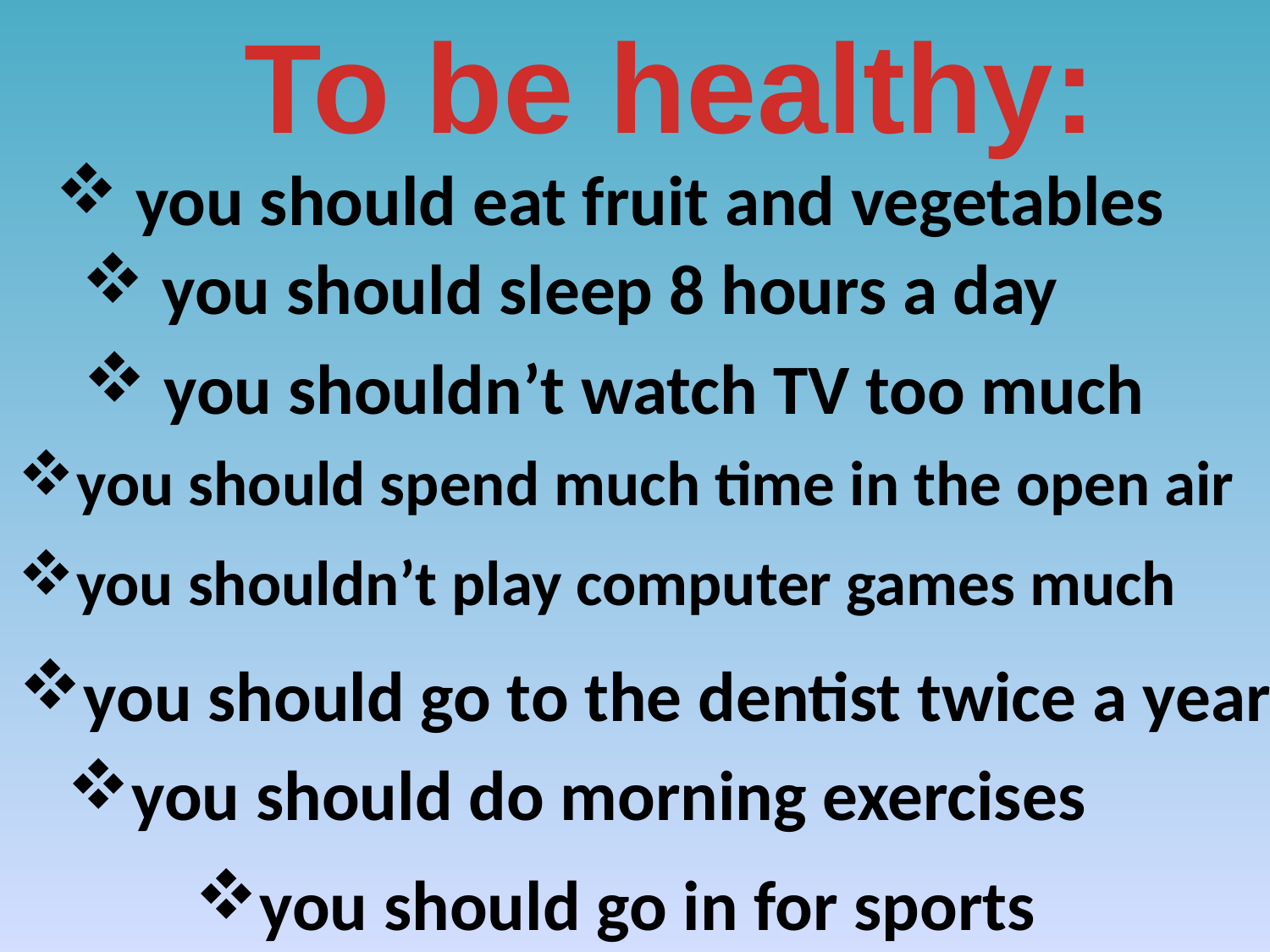

To be healthy:
 you should eat fruit and vegetables
 you should sleep 8 hours a day
 you shouldn’t watch TV too much
you should spend much time in the open air
you shouldn’t play computer games much
you should go to the dentist twice a year
you should do morning exercises
you should go in for sports